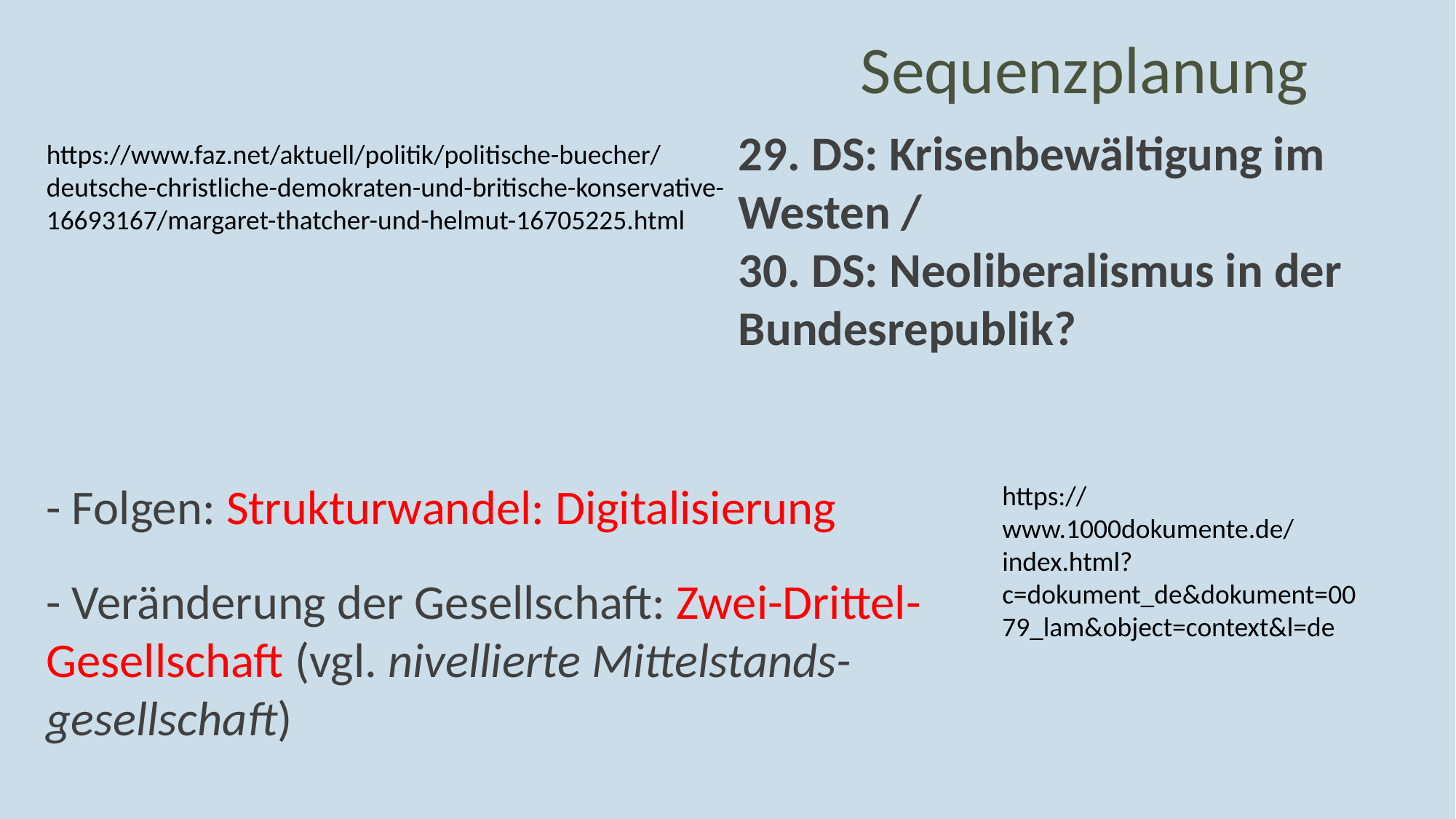

Sequenzplanung
29. DS: Krisenbewältigung im Westen /
30. DS: Neoliberalismus in der Bundesrepublik?

https://www.faz.net/aktuell/politik/politische-buecher/deutsche-christliche-demokraten-und-britische-konservative-16693167/margaret-thatcher-und-helmut-16705225.html
- Folgen: Strukturwandel: Digitalisierung
- Veränderung der Gesellschaft: Zwei-Drittel-	Gesellschaft (vgl. nivellierte Mittelstands-		gesellschaft)
https://www.1000dokumente.de/index.html?c=dokument_de&dokument=0079_lam&object=context&l=de